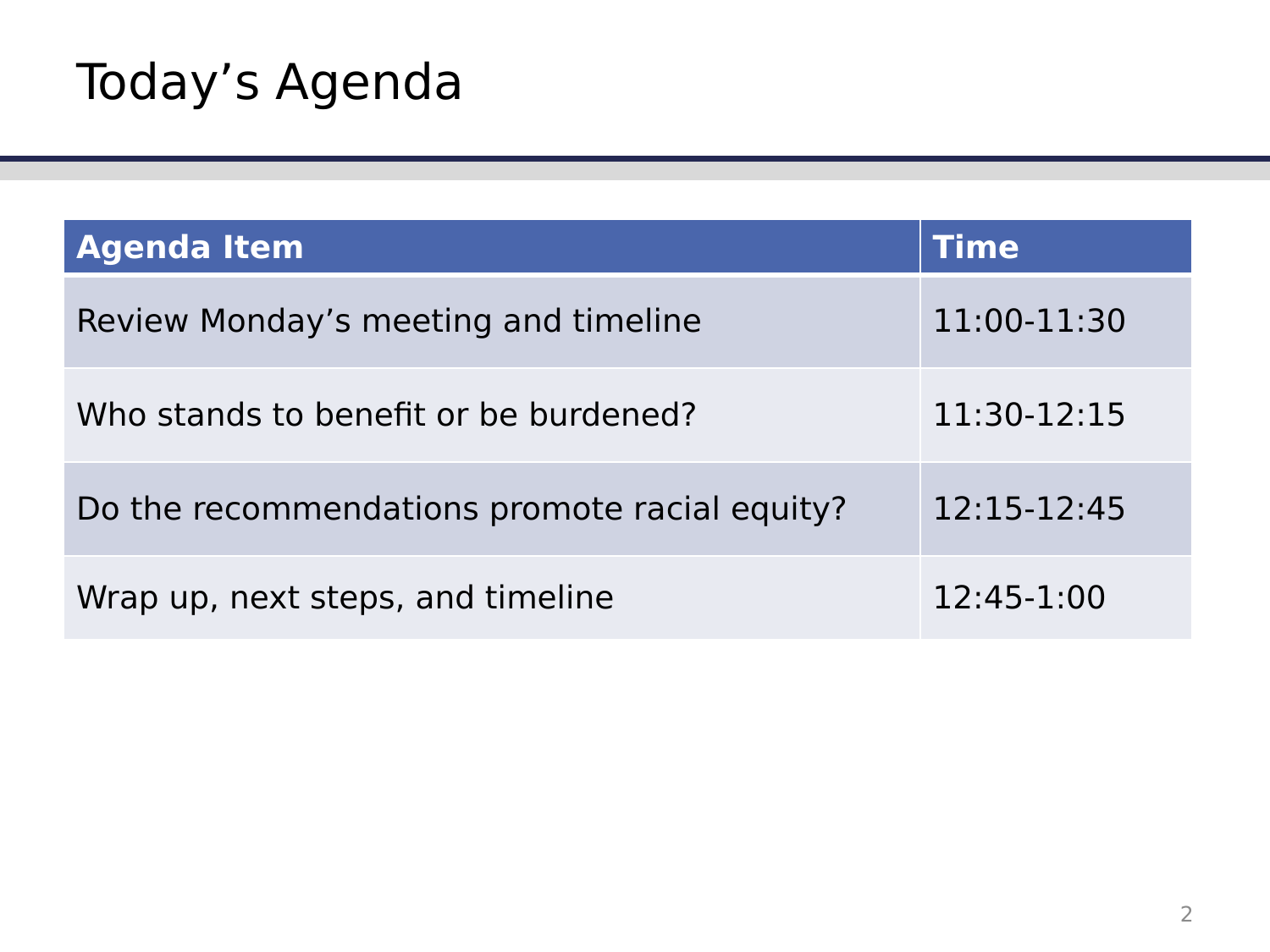

# Today’s Agenda
| Agenda Item | Time |
| --- | --- |
| Review Monday’s meeting and timeline | 11:00-11:30 |
| Who stands to benefit or be burdened? | 11:30-12:15 |
| Do the recommendations promote racial equity? | 12:15-12:45 |
| Wrap up, next steps, and timeline | 12:45-1:00 |
2